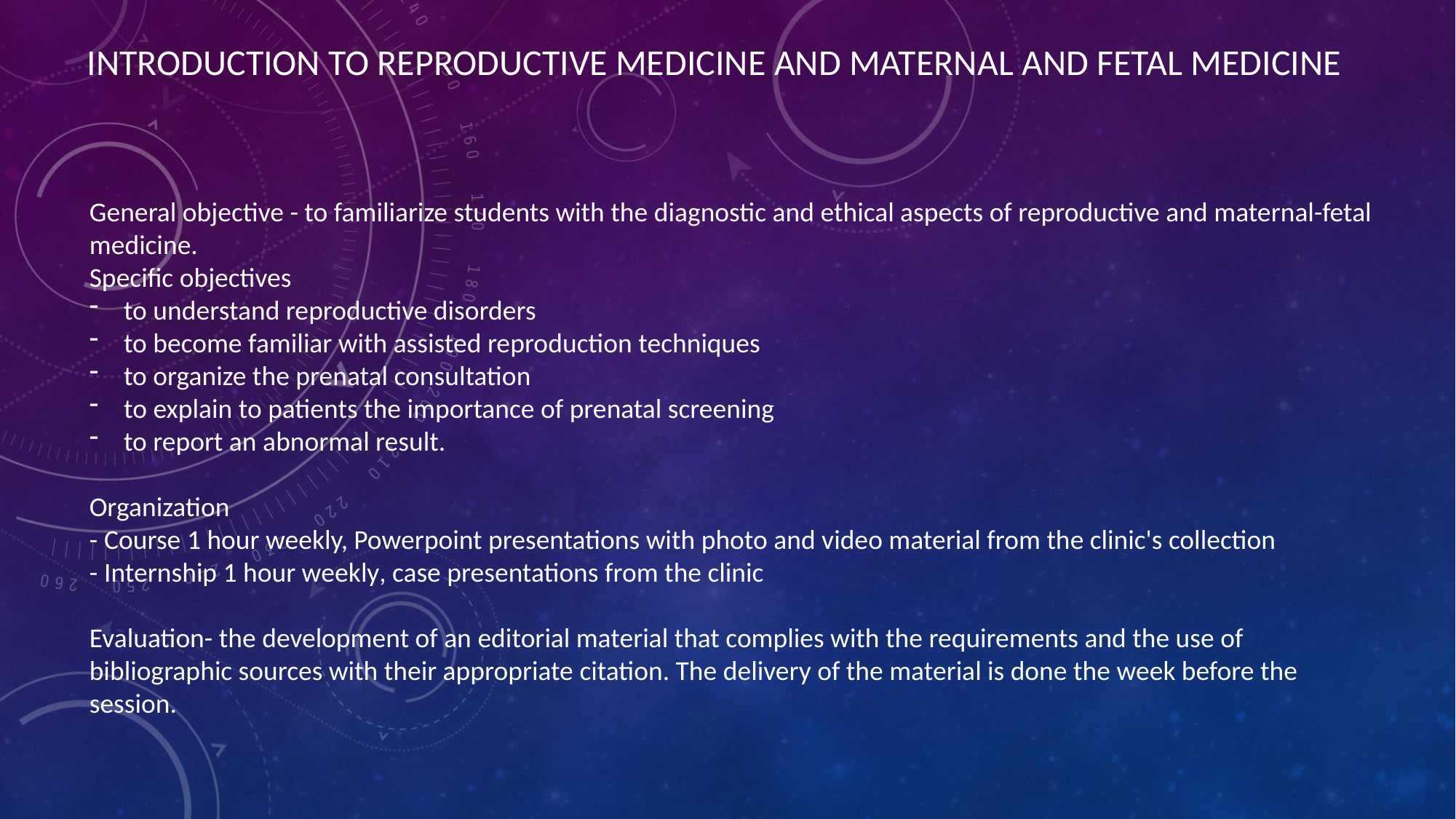

# Introduction to Reproductive Medicine and Maternal and Fetal Medicine

General objective - to familiarize students with the diagnostic and ethical aspects of reproductive and maternal-fetal medicine.
Specific objectives
to understand reproductive disorders
to become familiar with assisted reproduction techniques
to organize the prenatal consultation
to explain to patients the importance of prenatal screening
to report an abnormal result.

Organization
- Course 1 hour weekly, Powerpoint presentations with photo and video material from the clinic's collection
- Internship 1 hour weekly, case presentations from the clinic

Evaluation- the development of an editorial material that complies with the requirements and the use of bibliographic sources with their appropriate citation. The delivery of the material is done the week before the session.